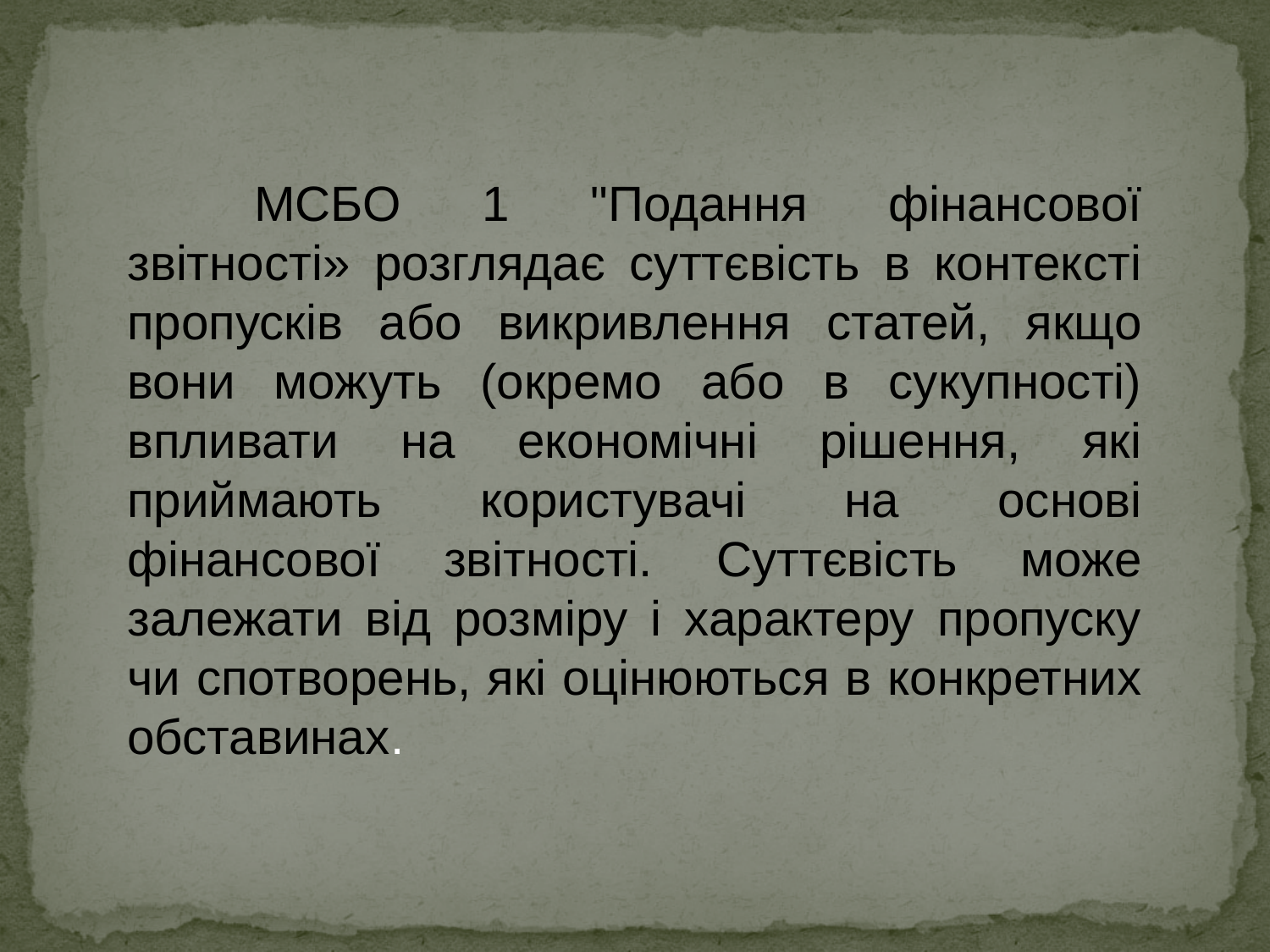

МСБО 1 "Подання фінансової звітності» розглядає суттєвість в контексті пропусків або викривлення статей, якщо вони можуть (окремо або в сукупності) впливати на економічні рішення, які приймають користувачі на основі фінансової звітності. Суттєвість може залежати від розміру і характеру пропуску чи спотворень, які оцінюються в конкретних обставинах.